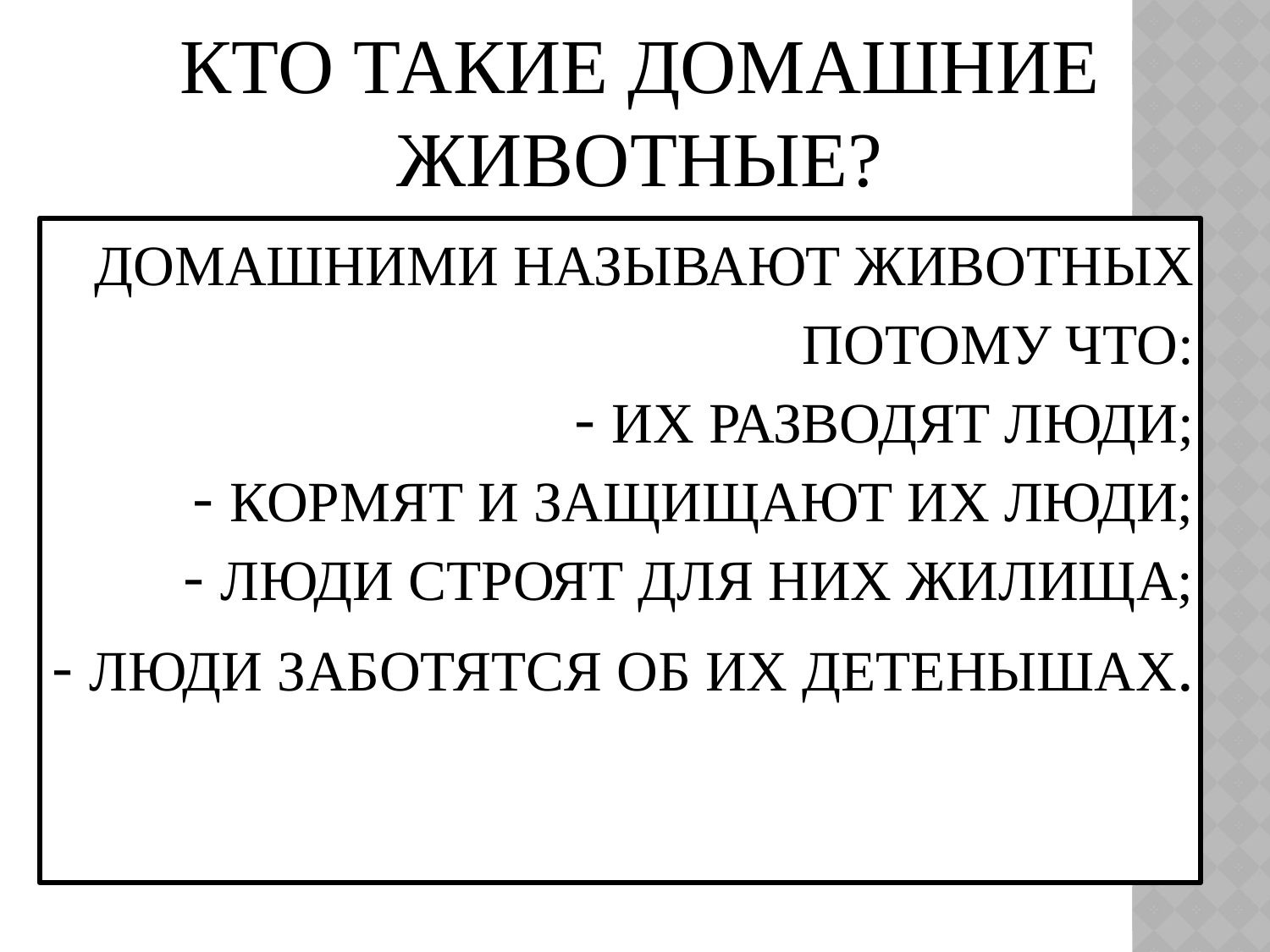

КТО ТАКИЕ ДОМАШНИЕ ЖИВОТНЫЕ?
# Домашними называют животных потому что: - Их разводят люди; - Кормят и защищают их люди; - Люди строят для них жилища; - Люди заботятся об их детенышах.